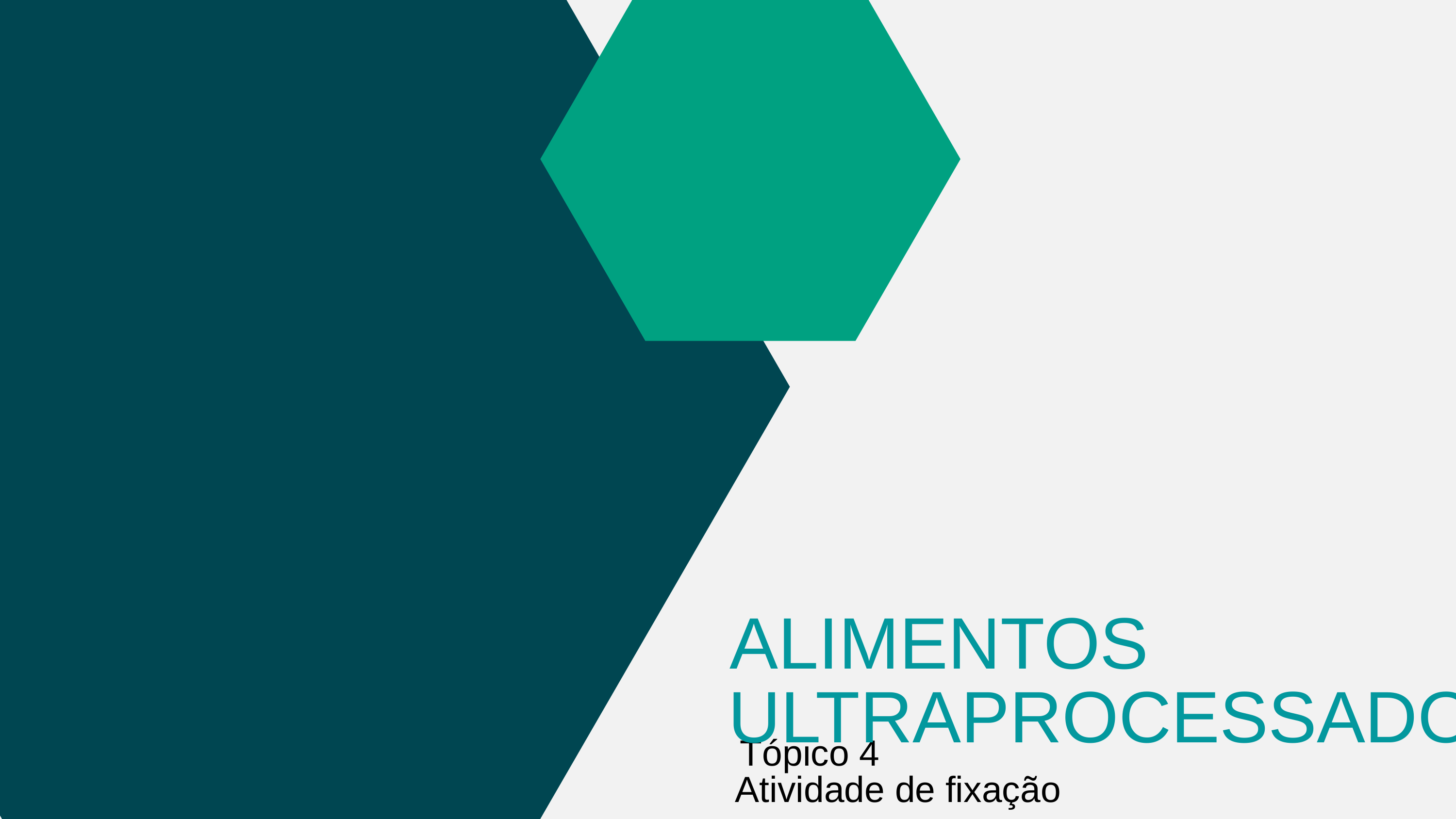

ALIMENTOS
ULTRAPROCESSADOS
Tópico 4
Atividade de fixação